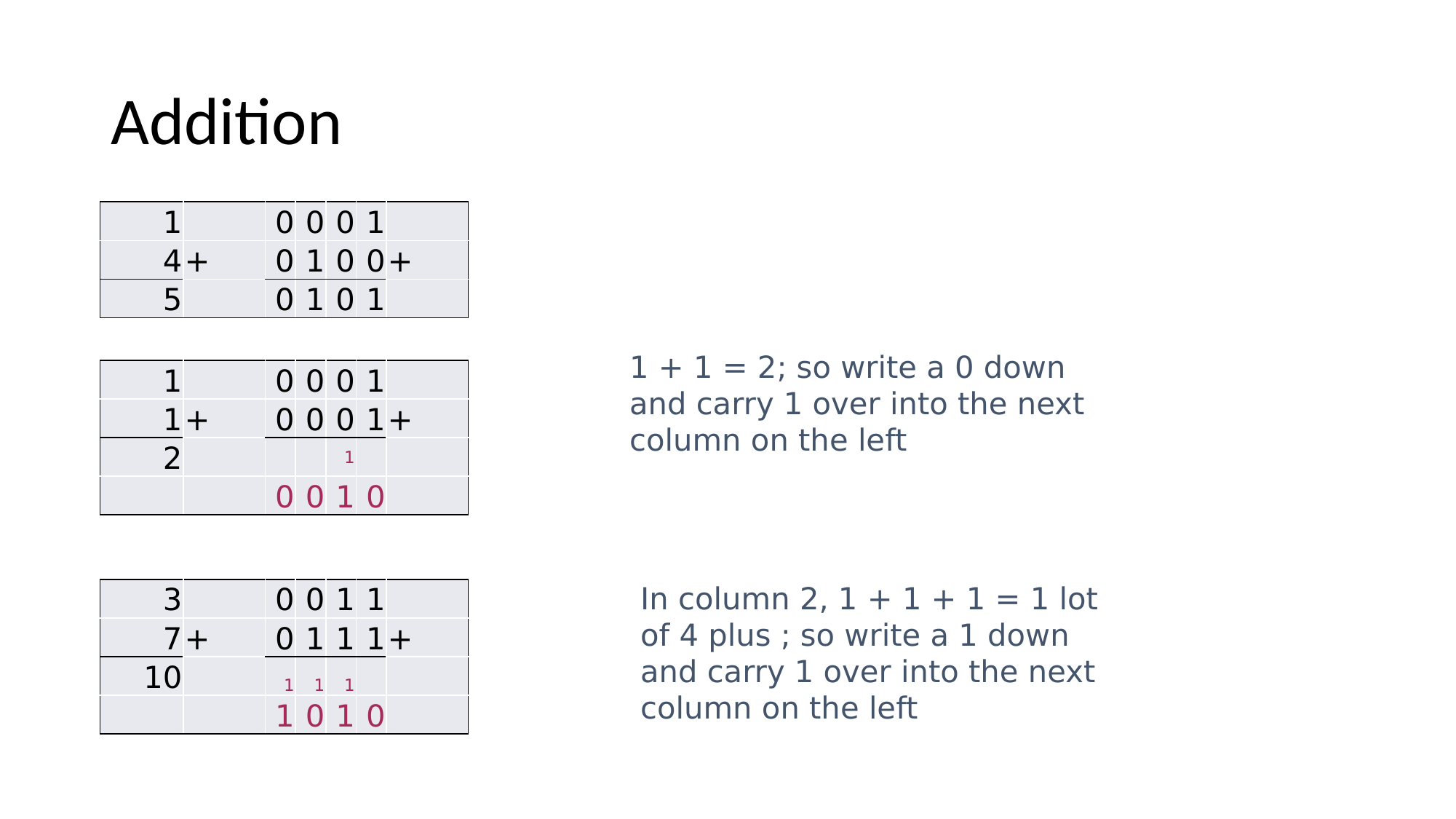

# Addition
| 1 |  | 0 | 0 | 0 | 1 |  |
| --- | --- | --- | --- | --- | --- | --- |
| 4 | + | 0 | 1 | 0 | 0 | + |
| 5 |  | 0 | 1 | 0 | 1 |  |
1 + 1 = 2; so write a 0 down and carry 1 over into the next column on the left
| 1 |  | 0 | 0 | 0 | 1 |  |
| --- | --- | --- | --- | --- | --- | --- |
| 1 | + | 0 | 0 | 0 | 1 | + |
| 2 |  |  |  | 1 |  |  |
|  |  | 0 | 0 | 1 | 0 |  |
| 3 |  | 0 | 0 | 1 | 1 |  |
| --- | --- | --- | --- | --- | --- | --- |
| 7 | + | 0 | 1 | 1 | 1 | + |
| 10 |  | 1 | 1 | 1 |  |  |
|  |  | 1 | 0 | 1 | 0 |  |
In column 2, 1 + 1 + 1 = 1 lot of 4 plus ; so write a 1 down and carry 1 over into the next column on the left